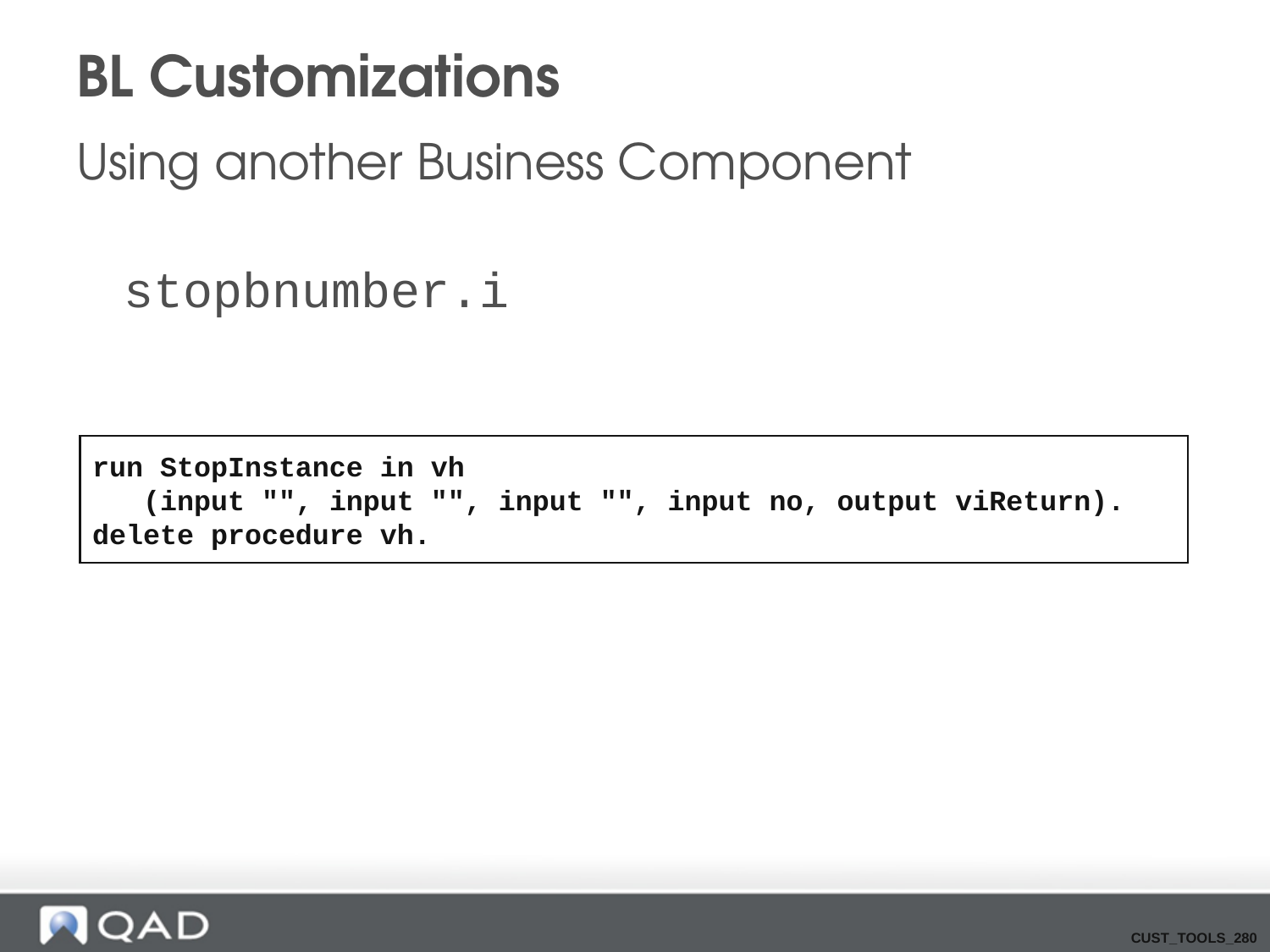

# BL Customizations
Using another Business Component
stopbnumber.i
run StopInstance in vh
   (input "", input "", input "", input no, output viReturn).
delete procedure vh.
CUST_TOOLS_280